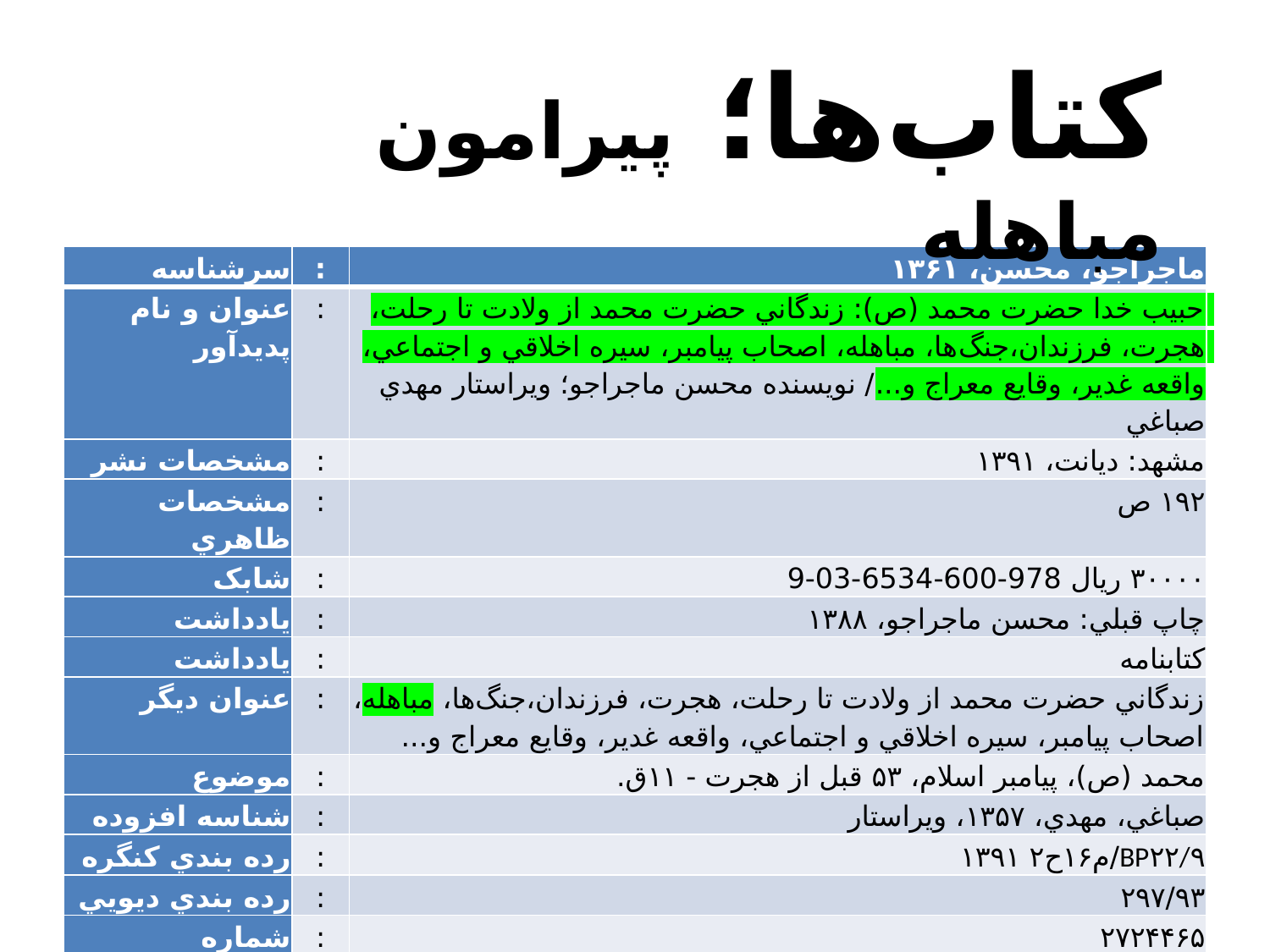

کتاب‌ها؛ پيرامون مباهله
| ‏سرشناسه | : | م‍اج‍راج‍و، م‍ح‍س‍ن‌، ‏‫۱۳۶۱ |
| --- | --- | --- |
| ‏عنوان و نام پديدآور | : | حبيب خدا حضرت محمد (ص): زندگاني حضرت محمد از ولادت تا رحلت، هجرت، فرزندان،جنگ‌ها، مباهله، اصحاب پيامبر، سيره اخلاقي و اجتماعي، واقعه غدير، وقايع معراج و.../ نويسنده محسن ماجراجو؛ ويراستار مهدي صباغي |
| ‏مشخصات نشر | : | مشهد: ديانت‏‫، ۱۳۹۱ |
| ‏مشخصات ظاهري | : | ‏‫۱۹۲ ص |
| ‏شابک | : | ‏‫۳۰۰۰۰ ريال 978-600-6534-03-9 |
| ‏يادداشت | : | چاپ قبلي: محسن ماجراجو‏‫، ۱۳۸۸ |
| ‏يادداشت | : | کتابنامه |
| ‏عنوان ديگر | : | زندگاني حضرت محمد از ولادت تا رحلت، هجرت، فرزندان،جنگ‌ها، مباهله، اصحاب پيامبر، سيره اخلاقي و اجتماعي، واقعه غدير، وقايع معراج و... |
| ‏موضوع | : | محمد (ص)، پيامبر اسلام، ۵۳ قبل از هجرت - ۱۱ق. |
| ‏شناسه افزوده | : | صباغي، مهدي، ‏‫۱۳۵۷‏، ويراستار |
| ‏رده بندي کنگره | : | ‏‫BP۲۲/۹‏‫/م۱۶ح۲ ۱۳۹۱ |
| ‏رده بندي ديويي | : | ‏‫۲۹۷/۹۳ |
| ‏شماره کتابشناسي ملي | : | ۲۷۲۴۴۶۵ |